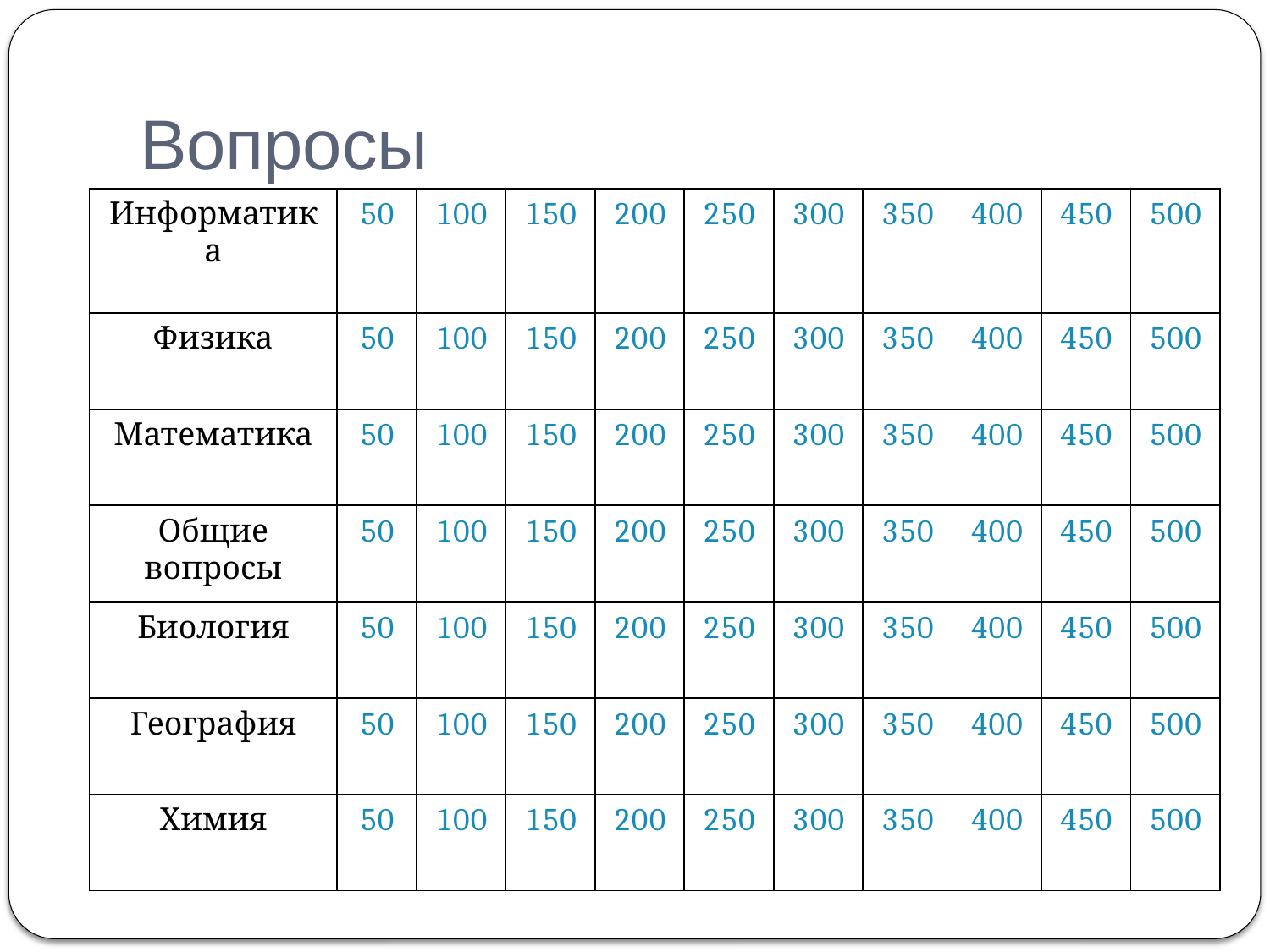

# Вопросы
| Информатика | 50 | 100 | 150 | 200 | 250 | 300 | 350 | 400 | 450 | 500 |
| --- | --- | --- | --- | --- | --- | --- | --- | --- | --- | --- |
| Физика | 50 | 100 | 150 | 200 | 250 | 300 | 350 | 400 | 450 | 500 |
| Математика | 50 | 100 | 150 | 200 | 250 | 300 | 350 | 400 | 450 | 500 |
| Общие вопросы | 50 | 100 | 150 | 200 | 250 | 300 | 350 | 400 | 450 | 500 |
| Биология | 50 | 100 | 150 | 200 | 250 | 300 | 350 | 400 | 450 | 500 |
| География | 50 | 100 | 150 | 200 | 250 | 300 | 350 | 400 | 450 | 500 |
| Химия | 50 | 100 | 150 | 200 | 250 | 300 | 350 | 400 | 450 | 500 |